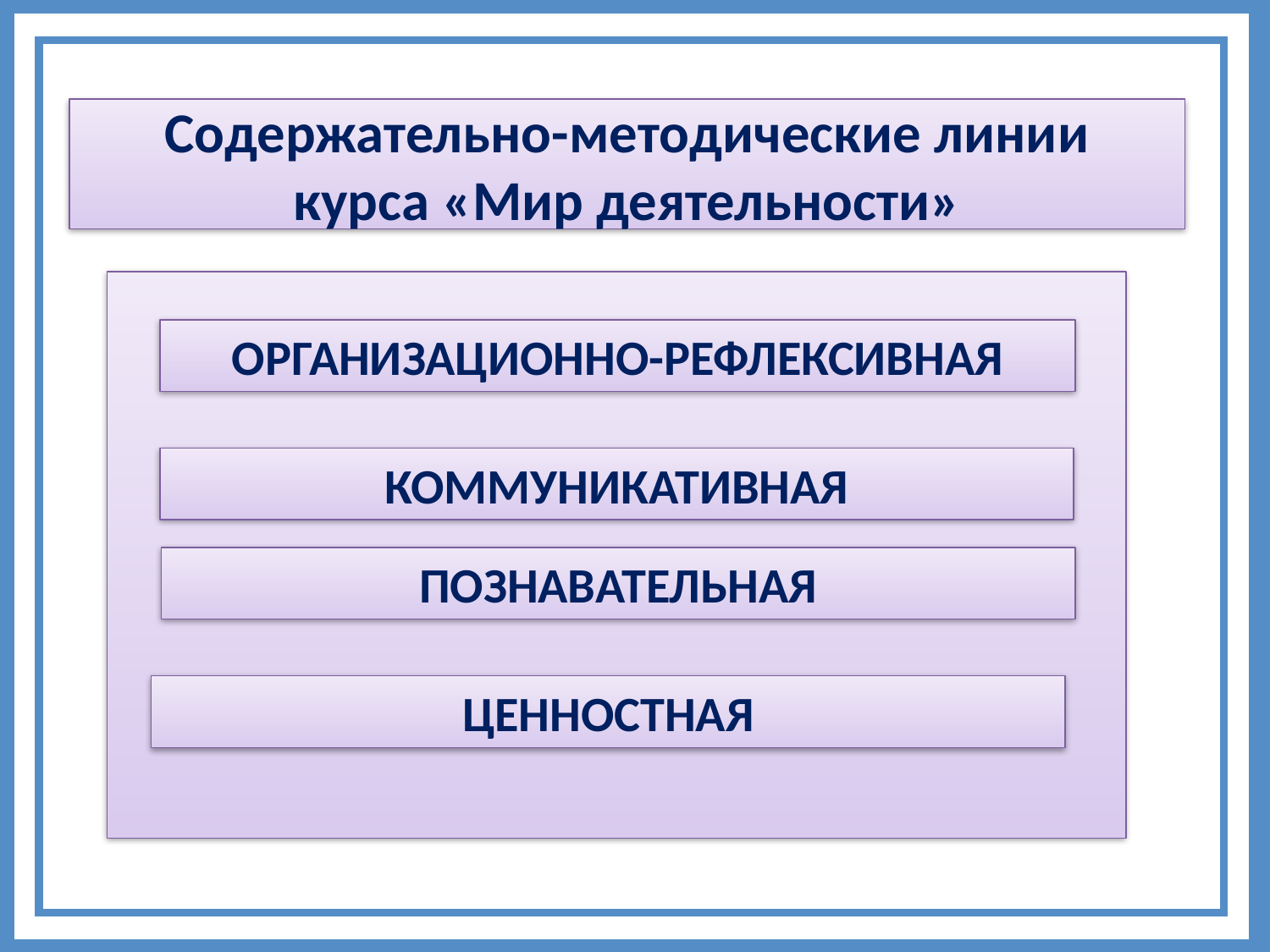

Содержательно-методические линии
 курса «Мир деятельности»

ОРГАНИЗАЦИОННО-РЕФЛЕКСИВНАЯ
КОММУНИКАТИВНАЯ
ПОЗНАВАТЕЛЬНАЯ
ЦЕННОСТНАЯ